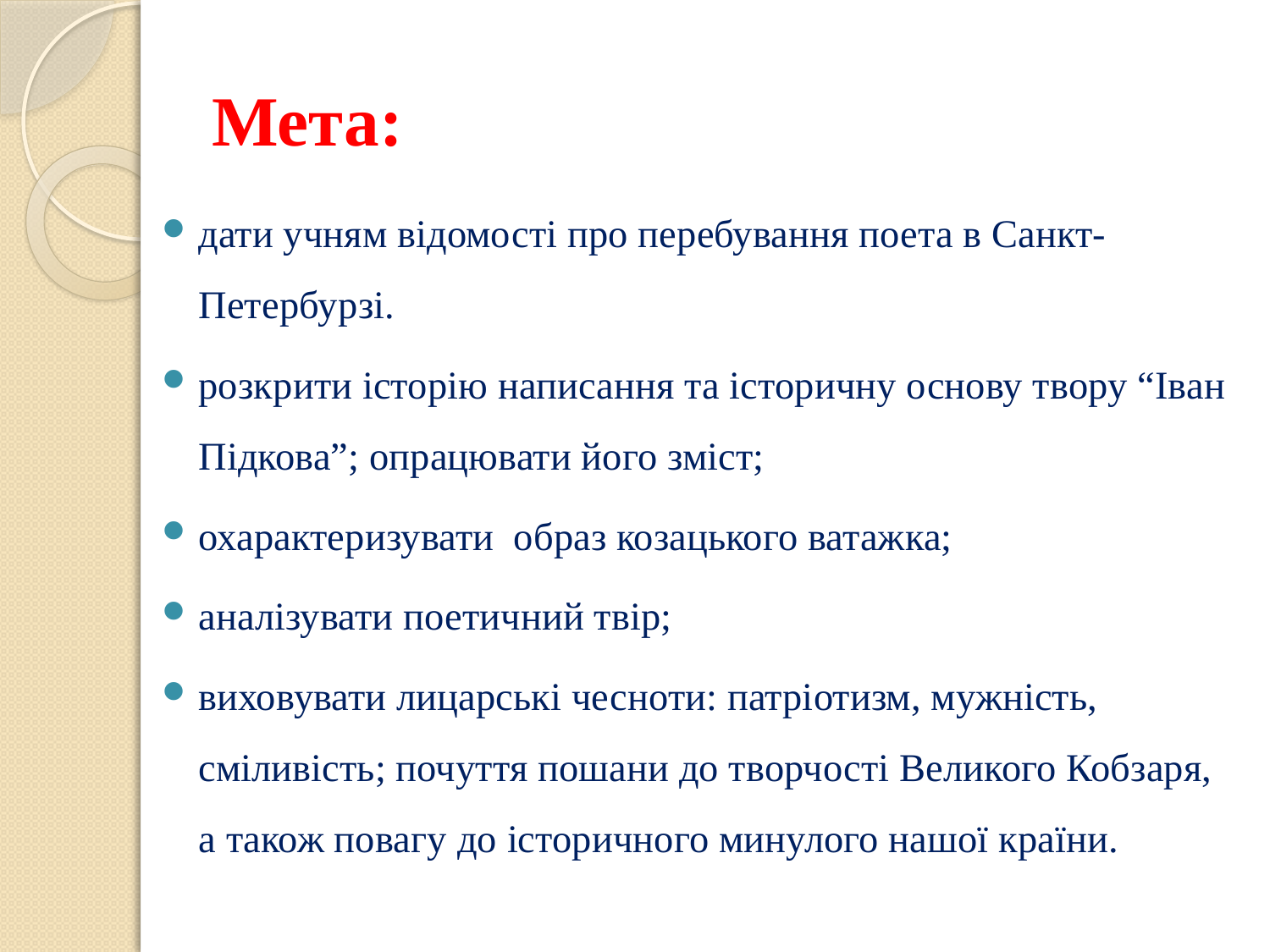

# Мета:
дати учням відомості про перебування поета в Санкт-Петербурзі.
розкрити історію написання та історичну основу твору “Іван Підкова”; опрацювати його зміст;
охарактеризувати  образ козацького ватажка;
аналізувати поетичний твір;
виховувати лицарські чесноти: патріотизм, мужність, сміливість; почуття пошани до творчості Великого Кобзаря, а також повагу до історичного минулого нашої країни.